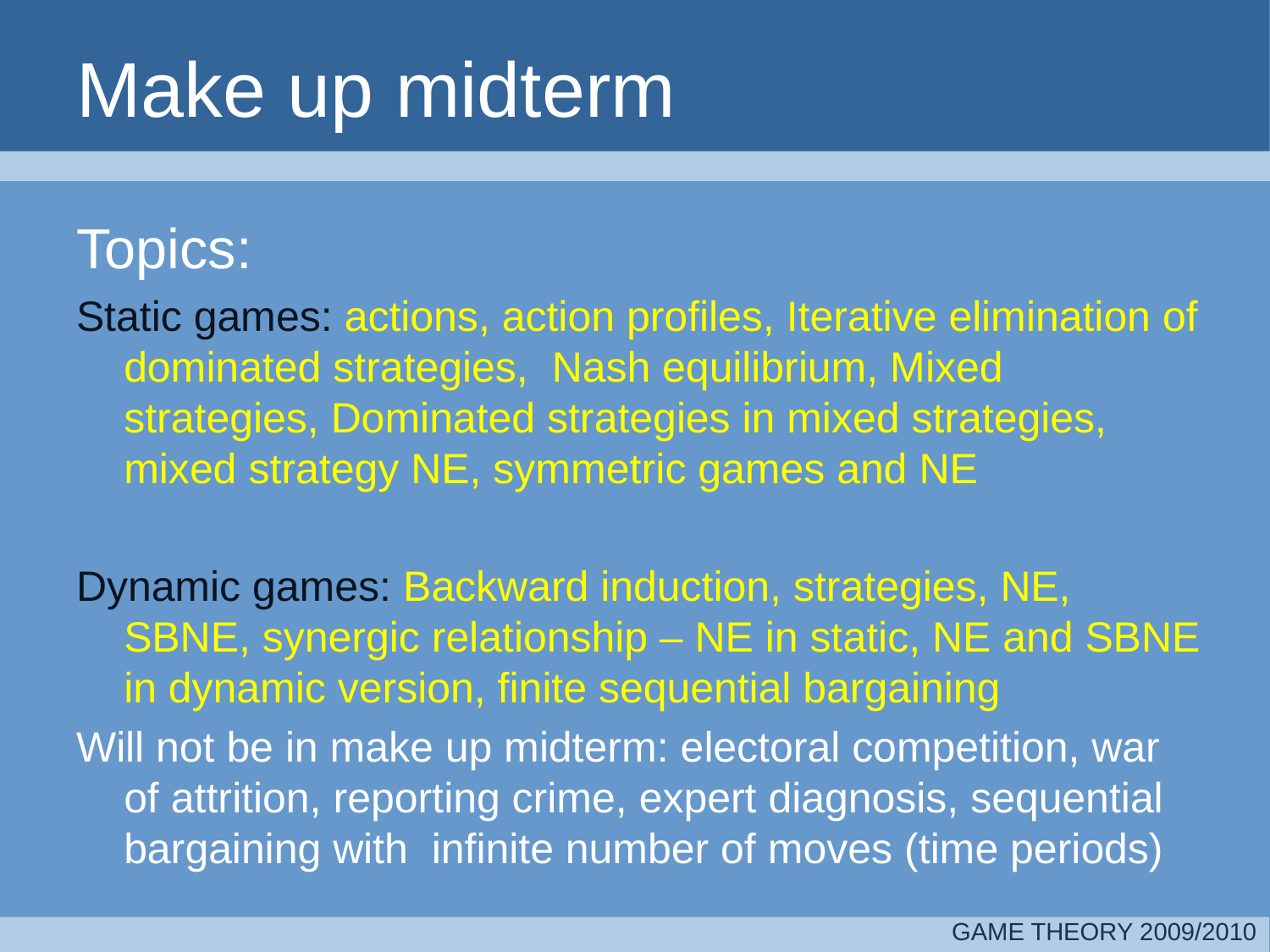

# Make up midterm
Topics:
Static games: actions, action profiles, Iterative elimination of dominated strategies,  Nash equilibrium, Mixed strategies, Dominated strategies in mixed strategies,  mixed strategy NE, symmetric games and NE

Dynamic games: Backward induction, strategies, NE, SBNE, synergic relationship – NE in static, NE and SBNE in dynamic version, finite sequential bargaining
Will not be in make up midterm: electoral competition, war of attrition, reporting crime, expert diagnosis, sequential bargaining with  infinite number of moves (time periods)

GAME THEORY 2009/2010